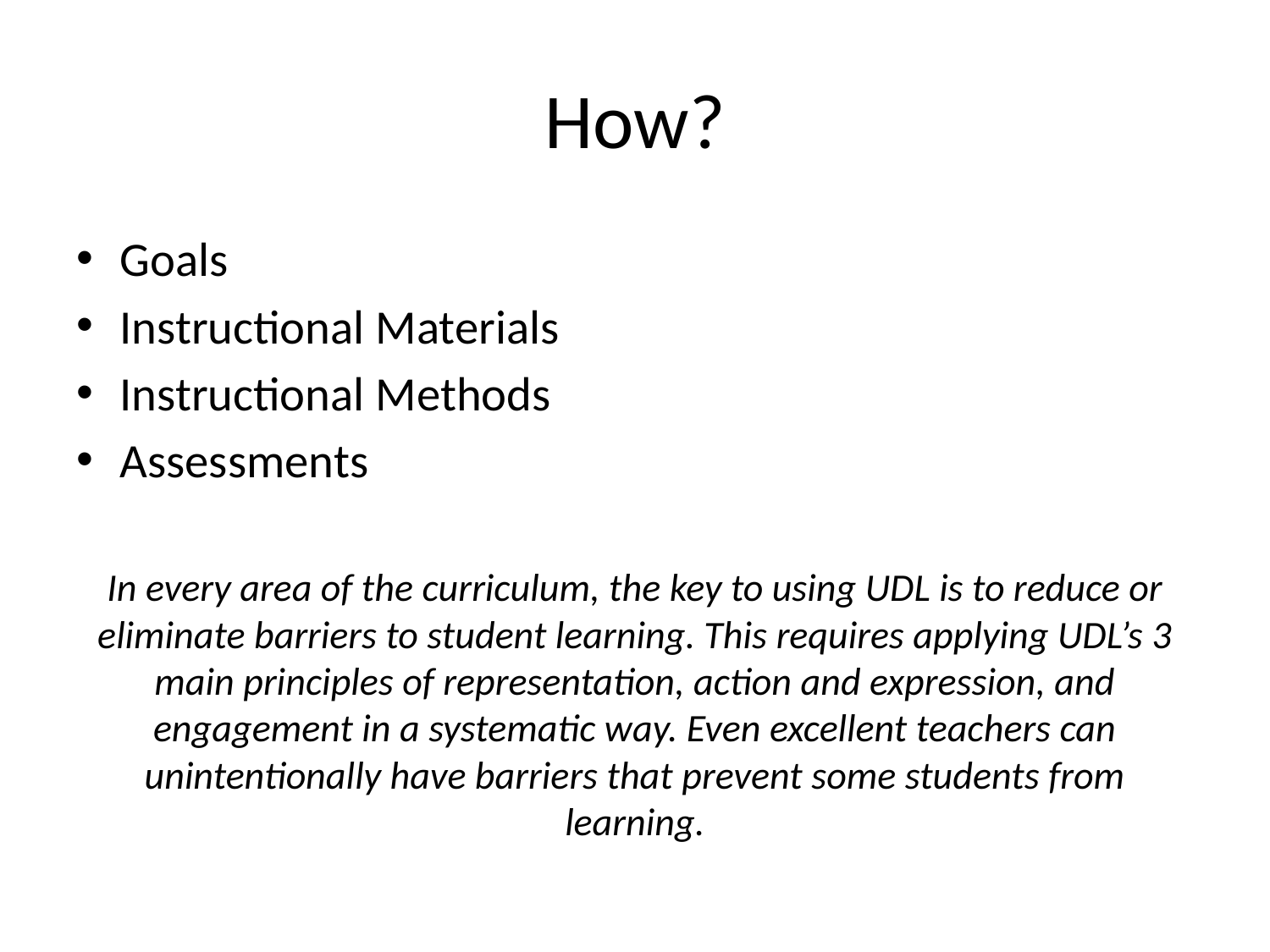

# How?
Goals
Instructional Materials
Instructional Methods
Assessments

In every area of the curriculum, the key to using UDL is to reduce or eliminate barriers to student learning. This requires applying UDL’s 3 main principles of representation, action and expression, and engagement in a systematic way. Even excellent teachers can unintentionally have barriers that prevent some students from learning.